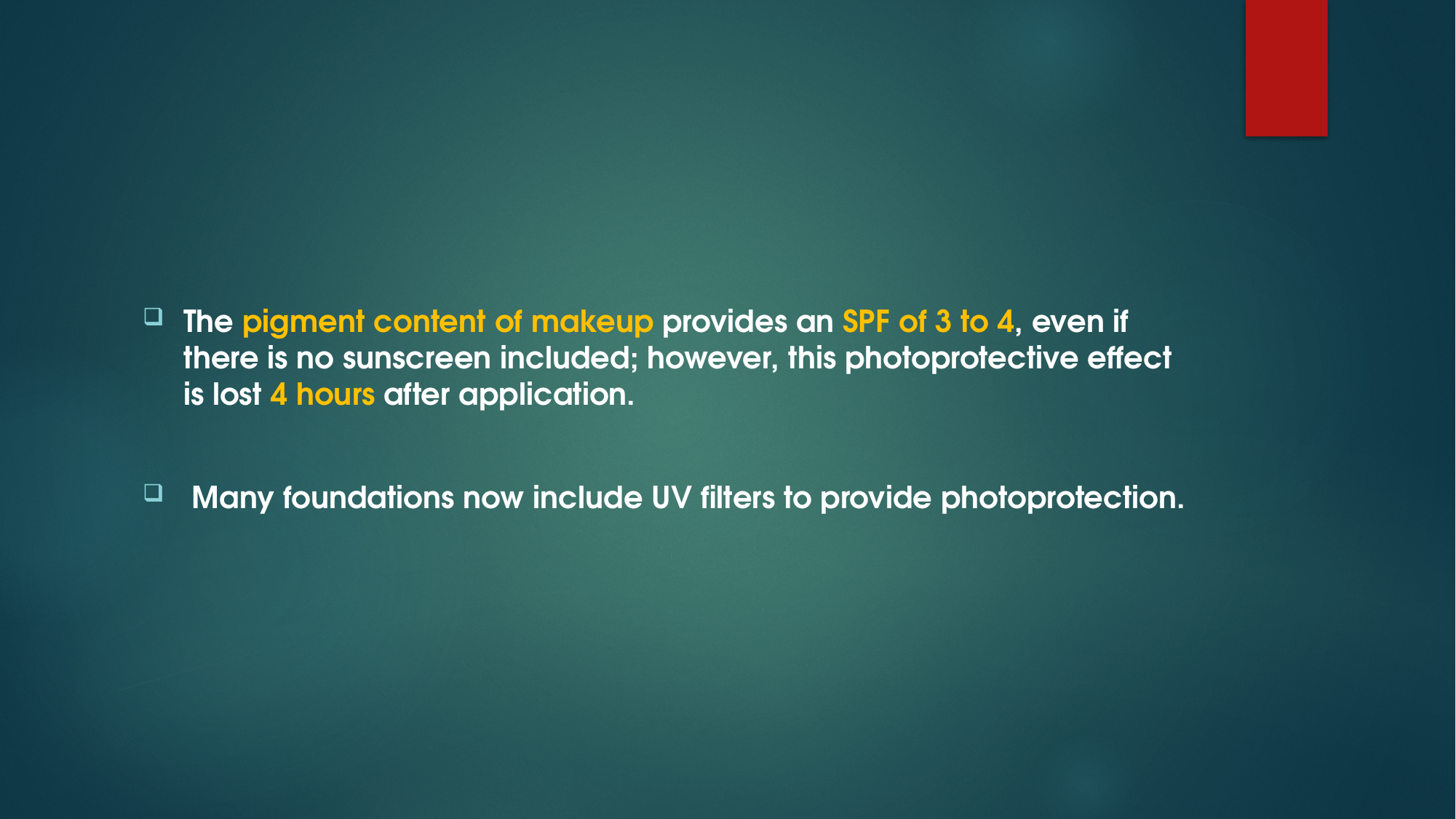

#

The pigment content of makeup provides an SPF of 3 to 4, even if there is no sunscreen included; however, this photoprotective effect is lost 4 hours after application.

 Many foundations now include UV filters to provide photoprotection.